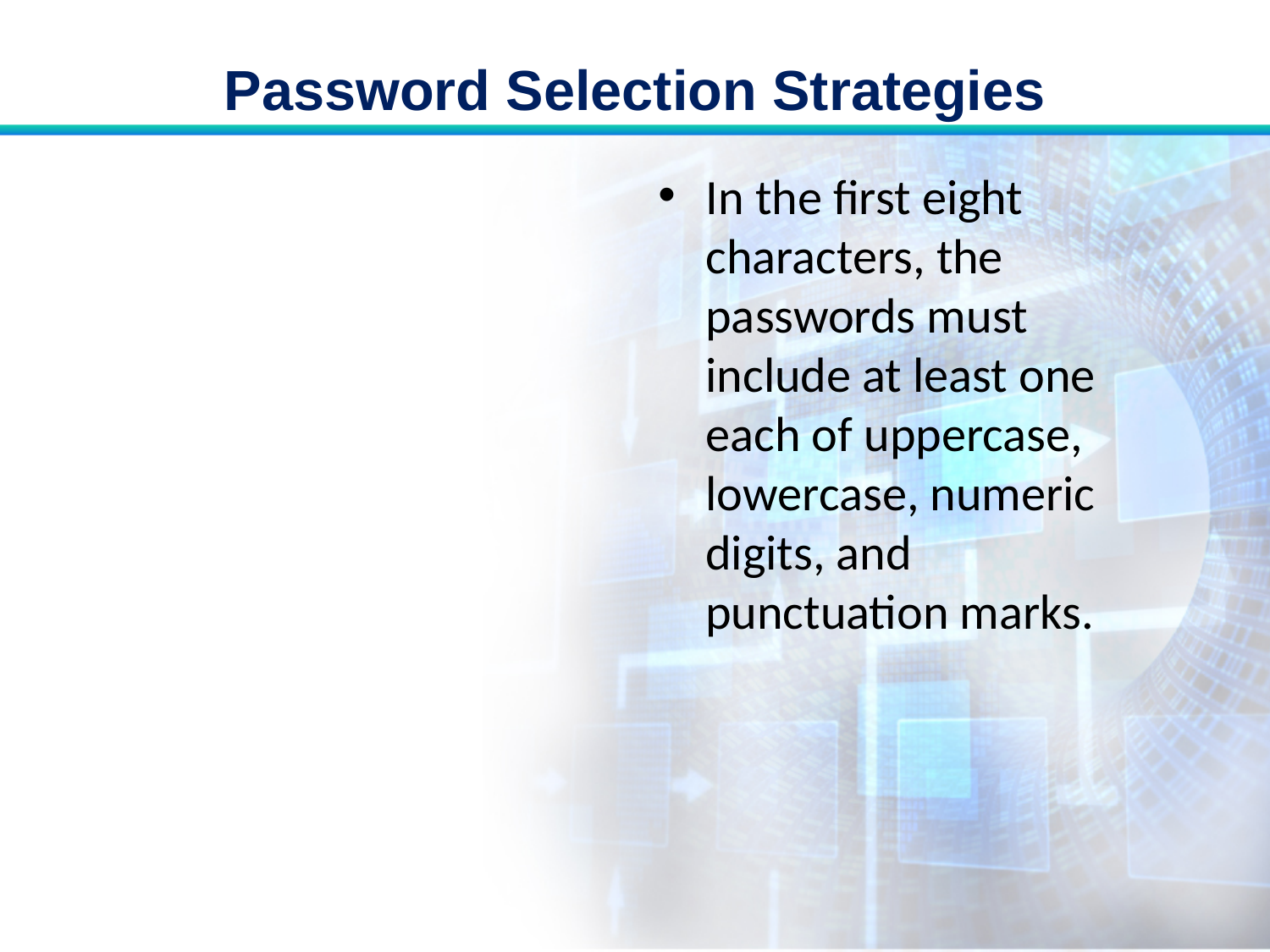

# Password Selection Strategies
In the first eight characters, the passwords must include at least one each of uppercase, lowercase, numeric digits, and punctuation marks.